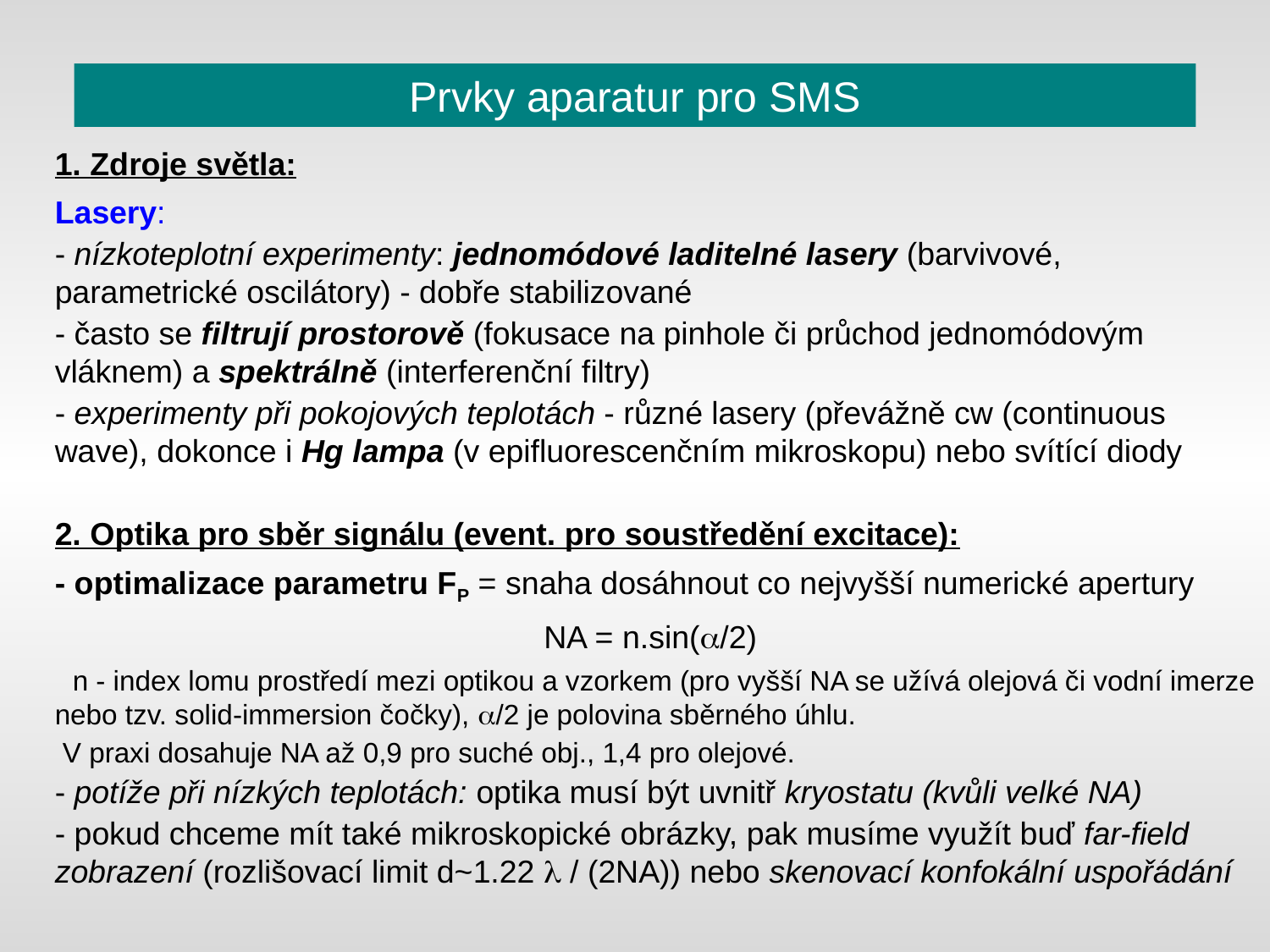

# Prvky aparatur pro SMS
1. Zdroje světla:
Lasery:
- nízkoteplotní experimenty: jednomódové laditelné lasery (barvivové, parametrické oscilátory) - dobře stabilizované
- často se filtrují prostorově (fokusace na pinhole či průchod jednomódovým vláknem) a spektrálně (interferenční filtry)
- experimenty při pokojových teplotách - různé lasery (převážně cw (continuous wave), dokonce i Hg lampa (v epifluorescenčním mikroskopu) nebo svítící diody
2. Optika pro sběr signálu (event. pro soustředění excitace):
- optimalizace parametru FP = snaha dosáhnout co nejvyšší numerické apertury
                                                       NA = n.sin(α/2)
  n - index lomu prostředí mezi optikou a vzorkem (pro vyšší NA se užívá olejová či vodní imerze nebo tzv. solid-immersion čočky), α/2 je polovina sběrného úhlu.
 V praxi dosahuje NA až 0,9 pro suché obj., 1,4 pro olejové.
- potíže při nízkých teplotách: optika musí být uvnitř kryostatu (kvůli velké NA)
- pokud chceme mít také mikroskopické obrázky, pak musíme využít buď far-field zobrazení (rozlišovací limit d~1.22 λ / (2NA)) nebo skenovací konfokální uspořádání